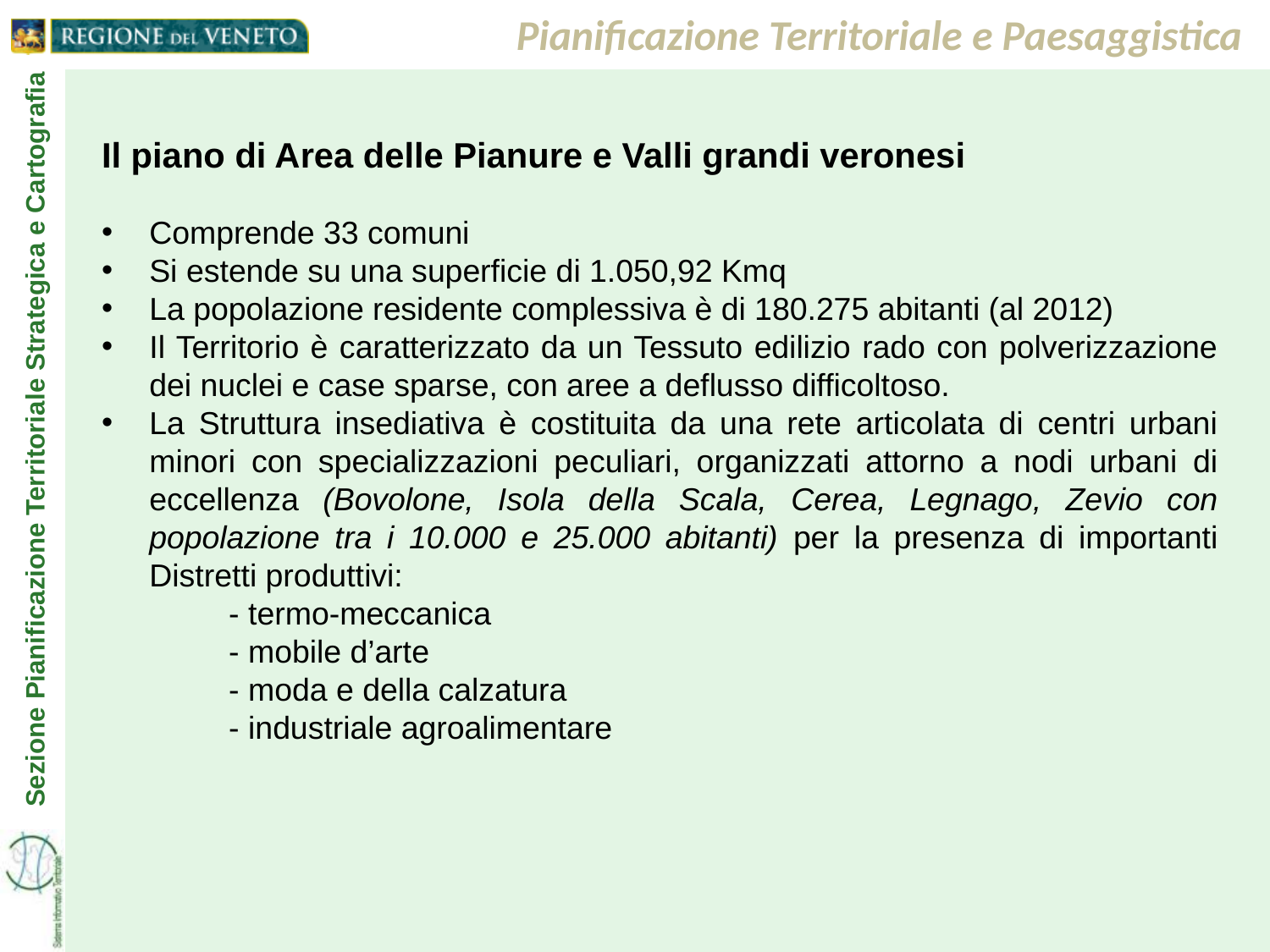

Pianificazione Territoriale e Paesaggistica
Il piano di Area delle Pianure e Valli grandi veronesi

Comprende 33 comuni
Si estende su una superficie di 1.050,92 Kmq
La popolazione residente complessiva è di 180.275 abitanti (al 2012)
Il Territorio è caratterizzato da un Tessuto edilizio rado con polverizzazione dei nuclei e case sparse, con aree a deflusso difficoltoso.
La Struttura insediativa è costituita da una rete articolata di centri urbani minori con specializzazioni peculiari, organizzati attorno a nodi urbani di eccellenza (Bovolone, Isola della Scala, Cerea, Legnago, Zevio con popolazione tra i 10.000 e 25.000 abitanti) per la presenza di importanti Distretti produttivi:
	- termo-meccanica
	- mobile d’arte
	- moda e della calzatura
	- industriale agroalimentare